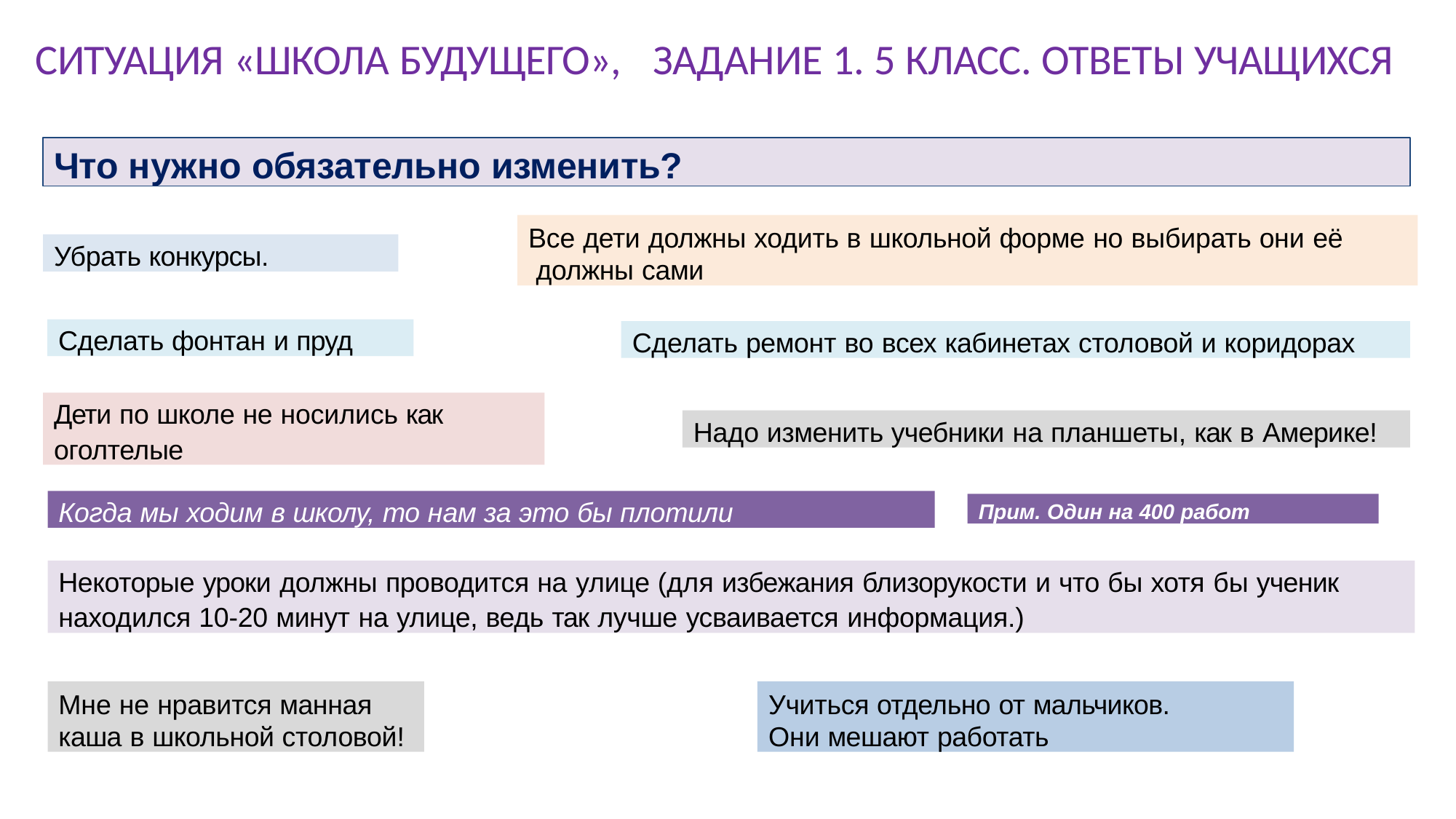

# СИТУАЦИЯ «ШКОЛА БУДУЩЕГО»,	ЗАДАНИЕ 1. 5 КЛАСС. ОТВЕТЫ УЧАЩИХСЯ
Что нужно обязательно изменить?
Все дети должны ходить в школьной форме но выбирать они её  должны сами
Убрать конкурсы.
Сделать фонтан и пруд
Сделать ремонт во всех кабинетах столовой и коридорах
Дети по школе не носились как  оголтелые
Надо изменить учебники на планшеты, как в Америке!
Когда мы ходим в школу, то нам за это бы плотили
Прим. Один на 400 работ
Некоторые уроки должны проводится на улице (для избежания близорукости и что бы хотя бы ученик  находился 10-20 минут на улице, ведь так лучше усваивается информация.)
Мне не нравится манная  каша в школьной столовой!
Учиться отдельно от мальчиков.  Они мешают работать